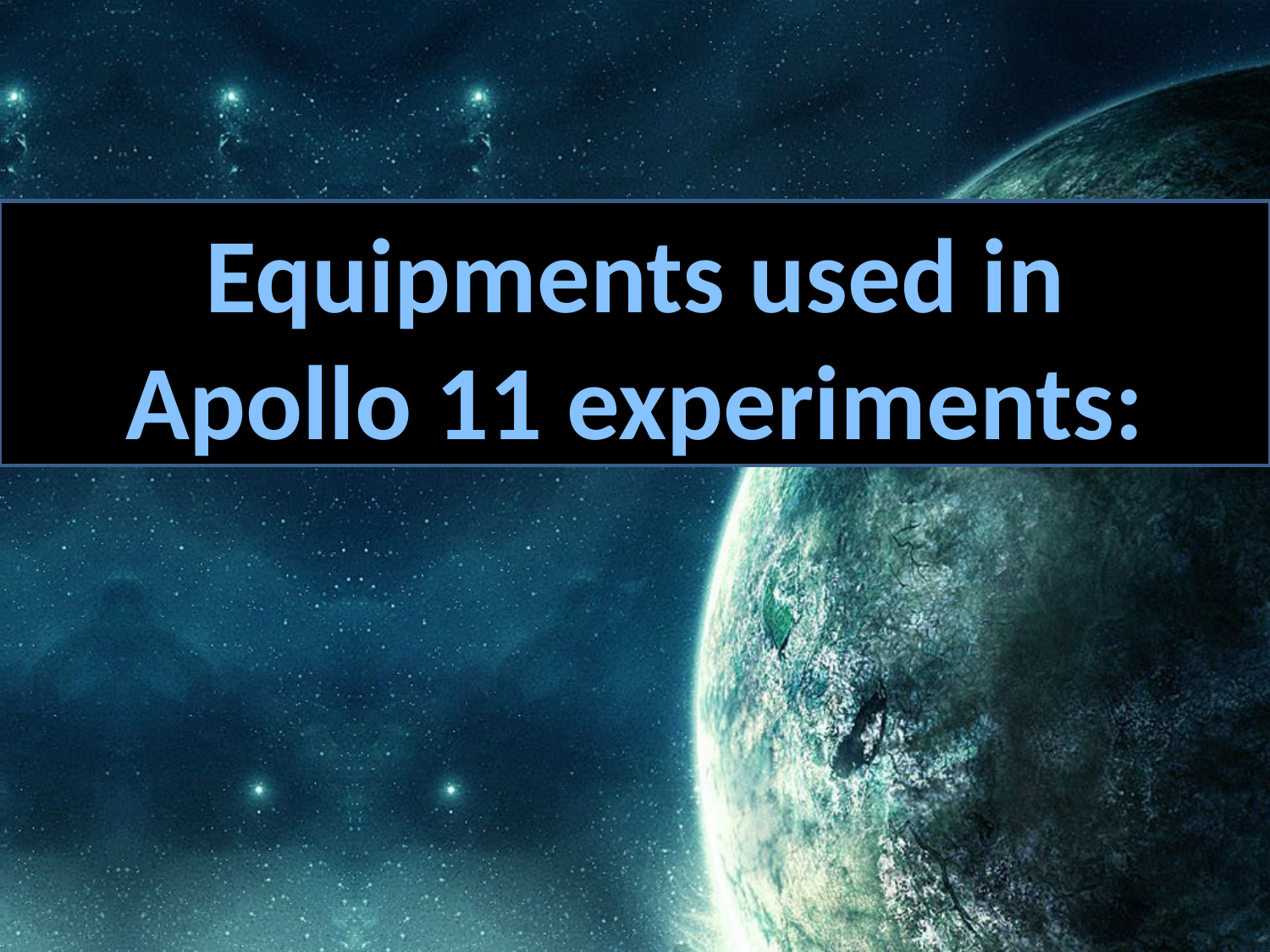

# Equipments used in Apollo 11 experiments: